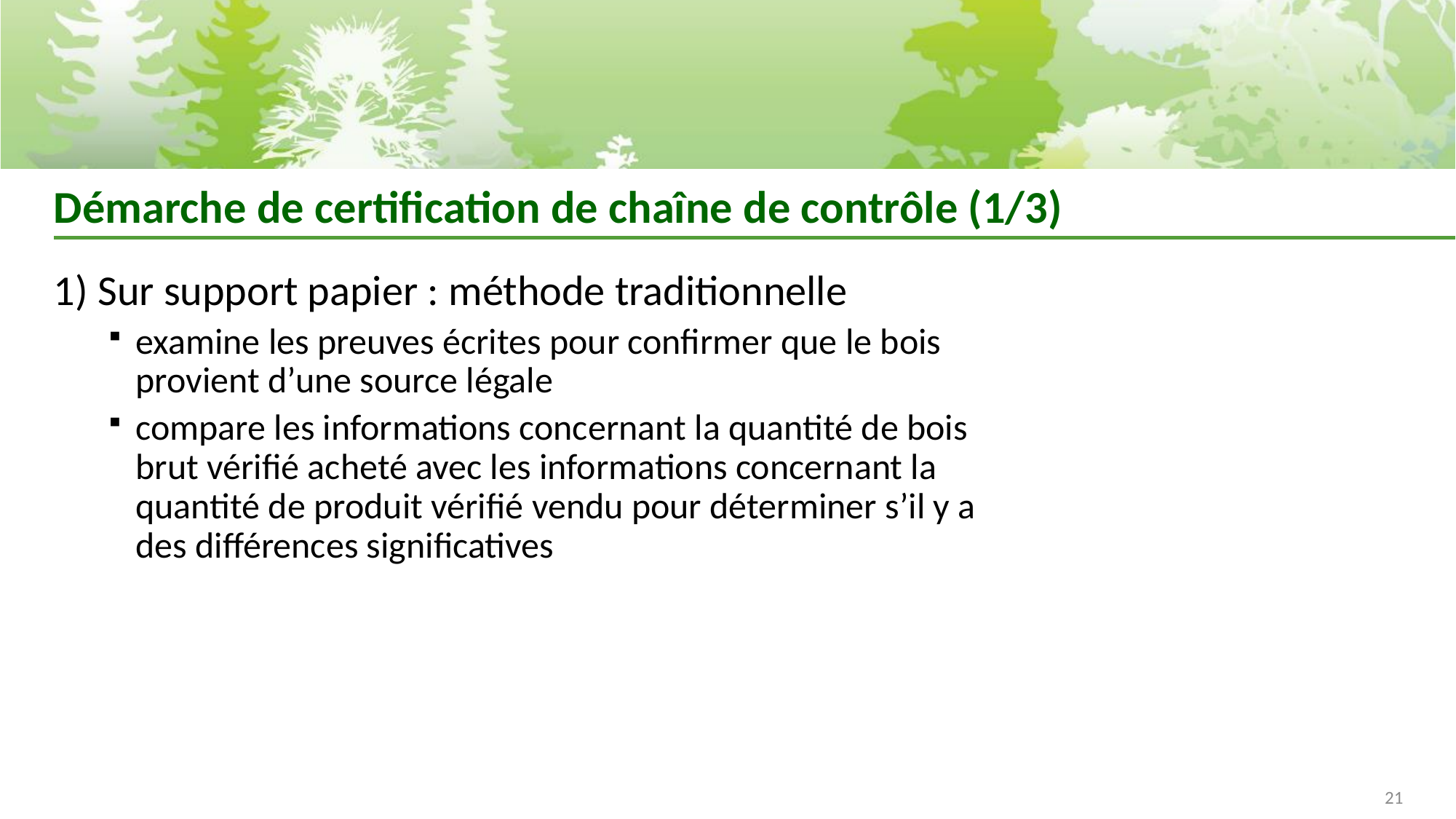

# Démarche de certification de chaîne de contrôle (1/3)
1) Sur support papier : méthode traditionnelle
examine les preuves écrites pour confirmer que le bois provient d’une source légale
compare les informations concernant la quantité de bois brut vérifié acheté avec les informations concernant la quantité de produit vérifié vendu pour déterminer s’il y a des différences significatives
21